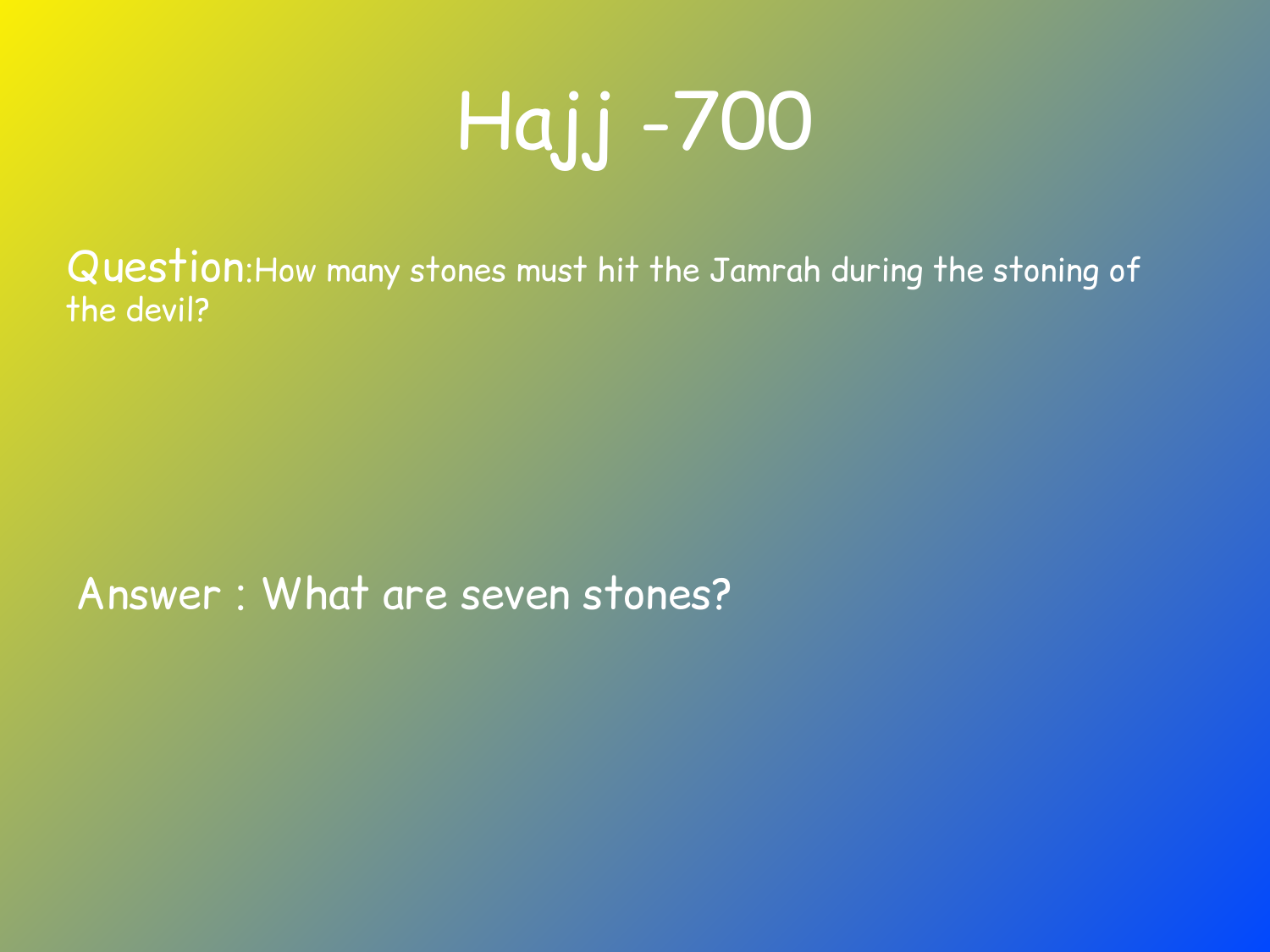

# Hajj -700
Question:How many stones must hit the Jamrah during the stoning of the devil?

Answer : What are seven stones?